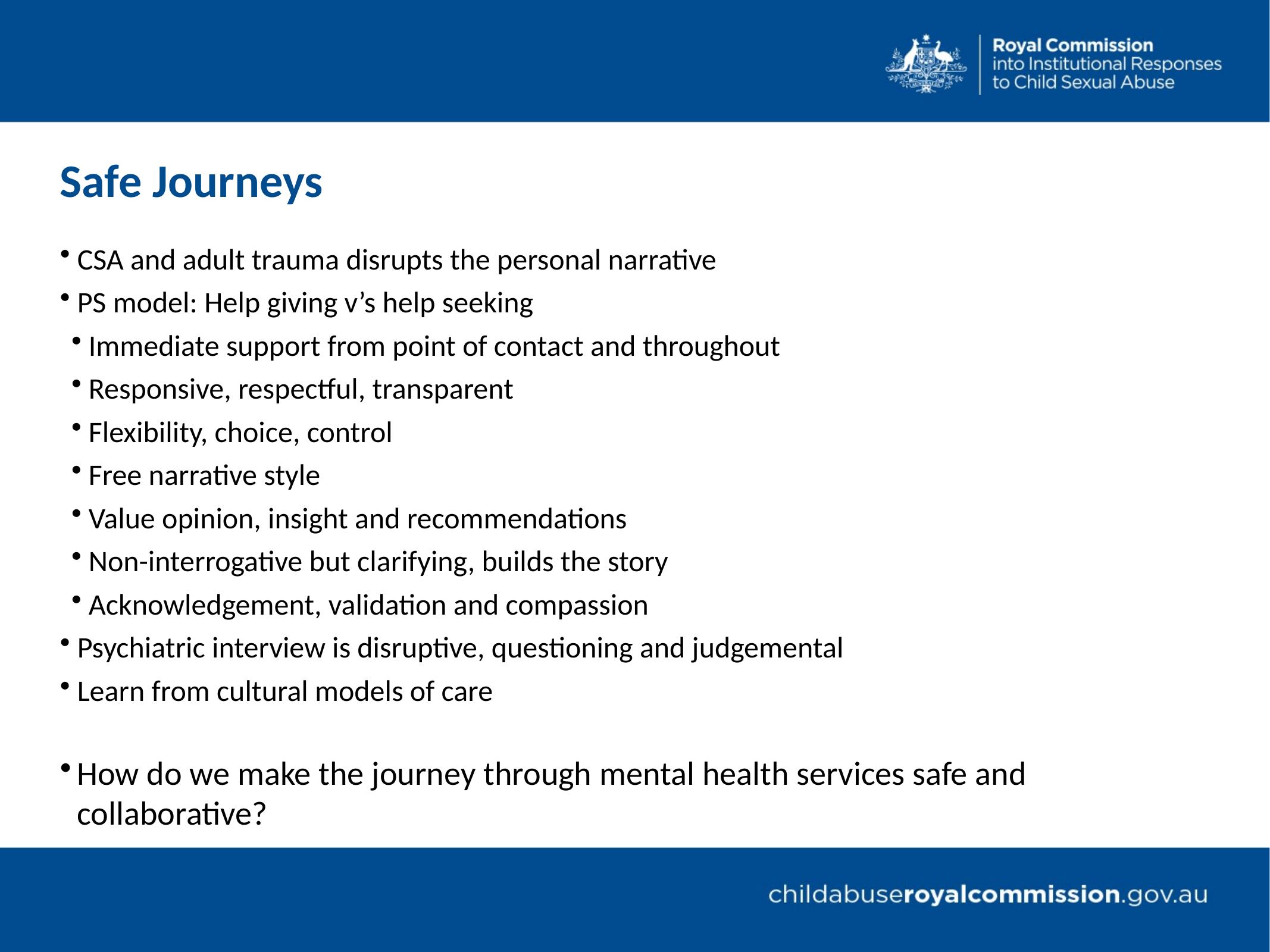

Safe Journeys
CSA and adult trauma disrupts the personal narrative
PS model: Help giving v’s help seeking
Immediate support from point of contact and throughout
Responsive, respectful, transparent
Flexibility, choice, control
Free narrative style
Value opinion, insight and recommendations
Non-interrogative but clarifying, builds the story
Acknowledgement, validation and compassion
Psychiatric interview is disruptive, questioning and judgemental
Learn from cultural models of care

How do we make the journey through mental health services safe and collaborative?